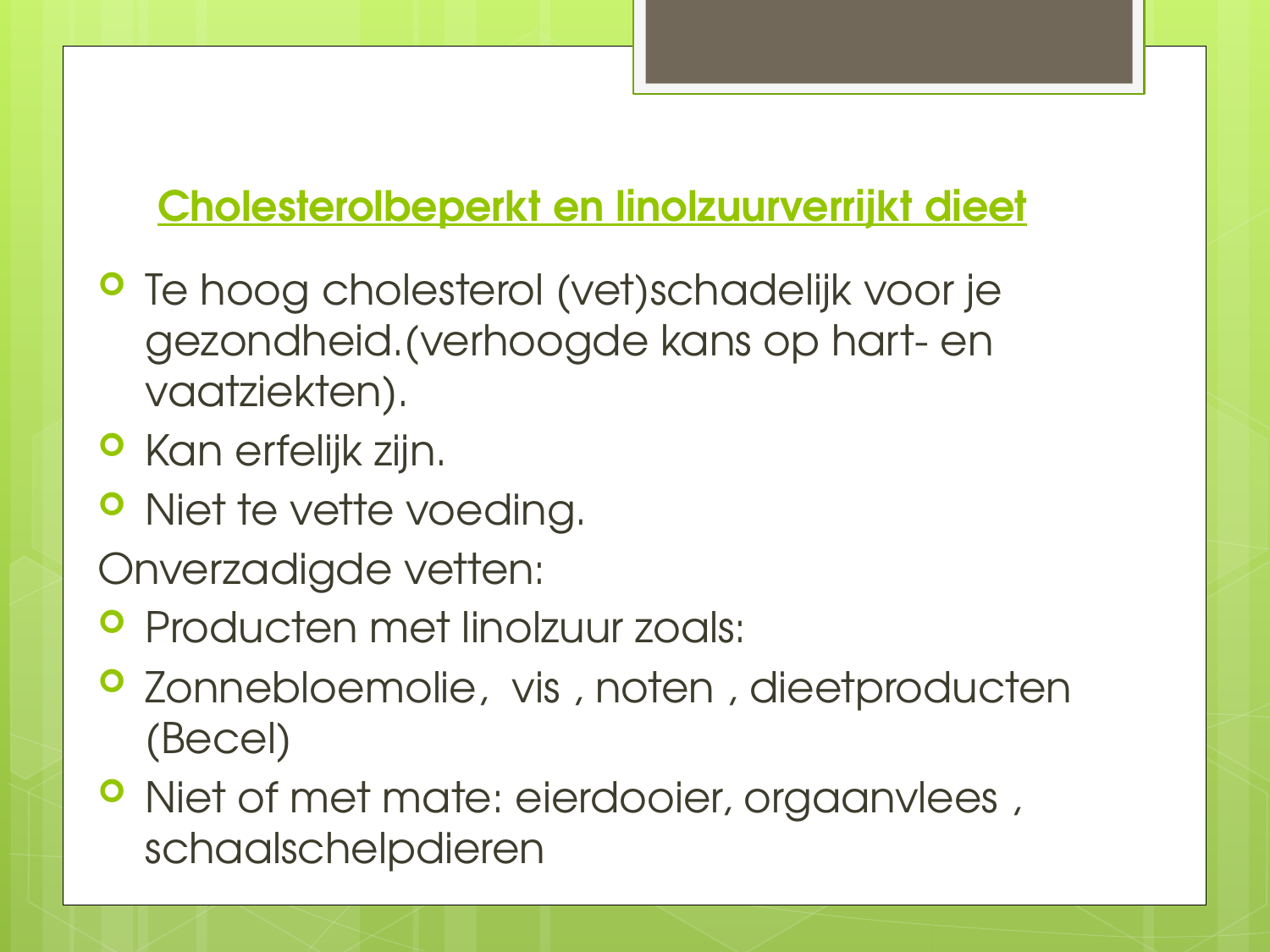

# Cholesterolbeperkt en linolzuurverrijkt dieet
Te hoog cholesterol (vet)schadelijk voor je gezondheid.(verhoogde kans op hart- en vaatziekten).
Kan erfelijk zijn.
Niet te vette voeding.
Onverzadigde vetten:
Producten met linolzuur zoals:
Zonnebloemolie,  vis , noten , dieetproducten (Becel)
Niet of met mate: eierdooier, orgaanvlees , schaalschelpdieren